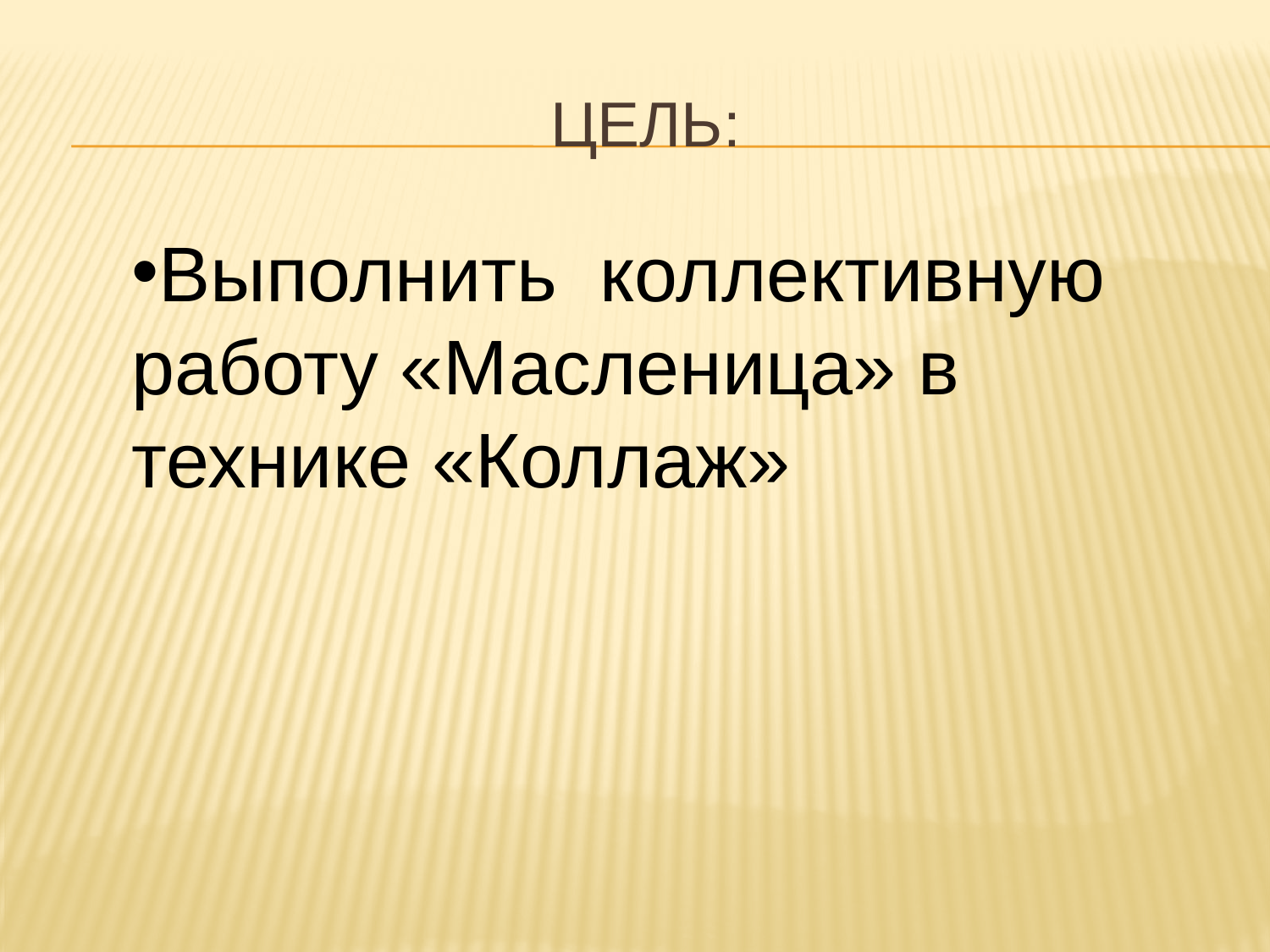

# Цель:
Выполнить  коллективную работу «Масленица» в технике «Коллаж»